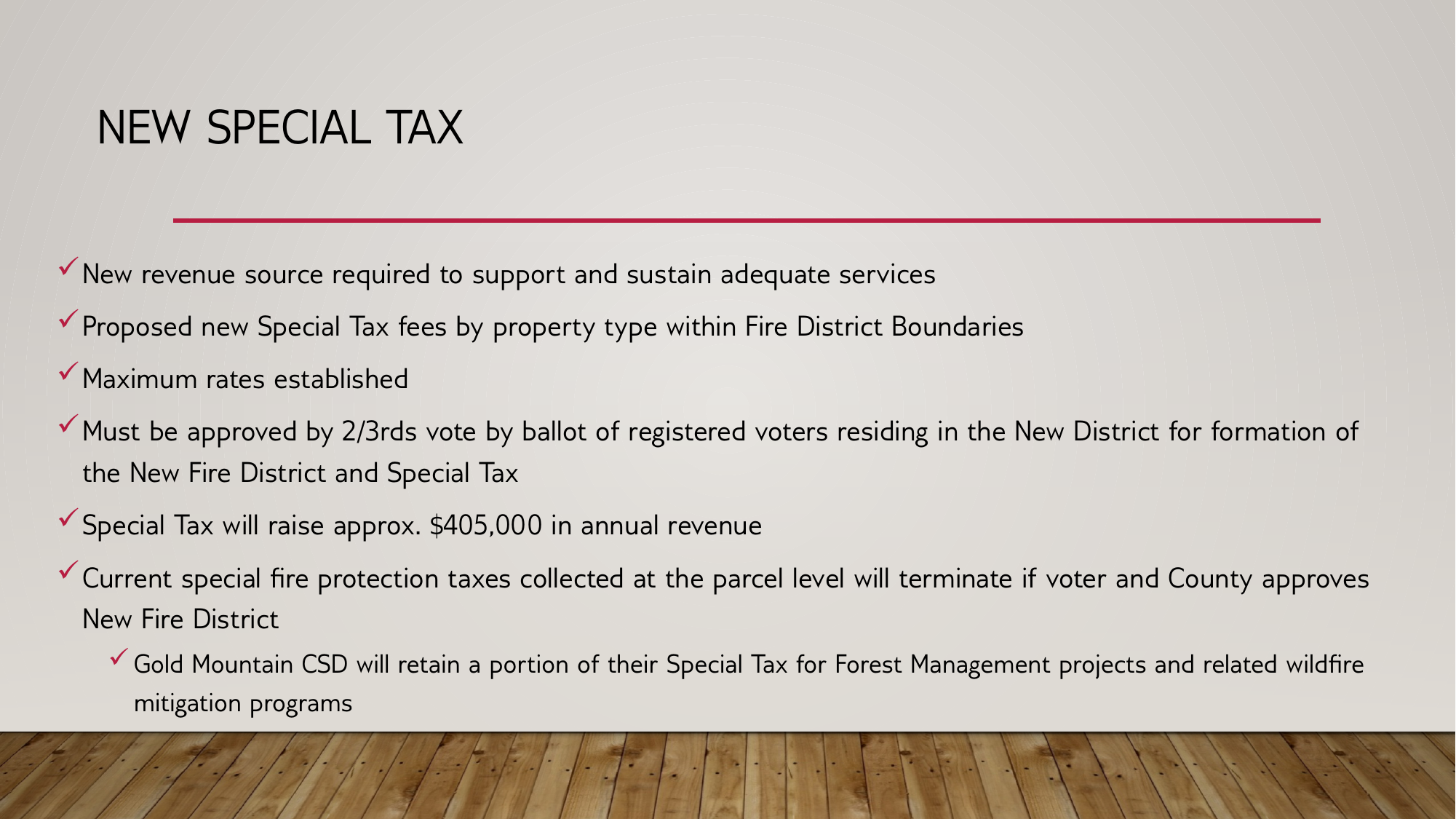

# New Special tax
New revenue source required to support and sustain adequate services
Proposed new Special Tax fees by property type within Fire District Boundaries
Maximum rates established
Must be approved by 2/3rds vote by ballot of registered voters residing in the New District for formation of the New Fire District and Special Tax
Special Tax will raise approx. $405,000 in annual revenue
Current special fire protection taxes collected at the parcel level will terminate if voter and County approves New Fire District
Gold Mountain CSD will retain a portion of their Special Tax for Forest Management projects and related wildfire mitigation programs